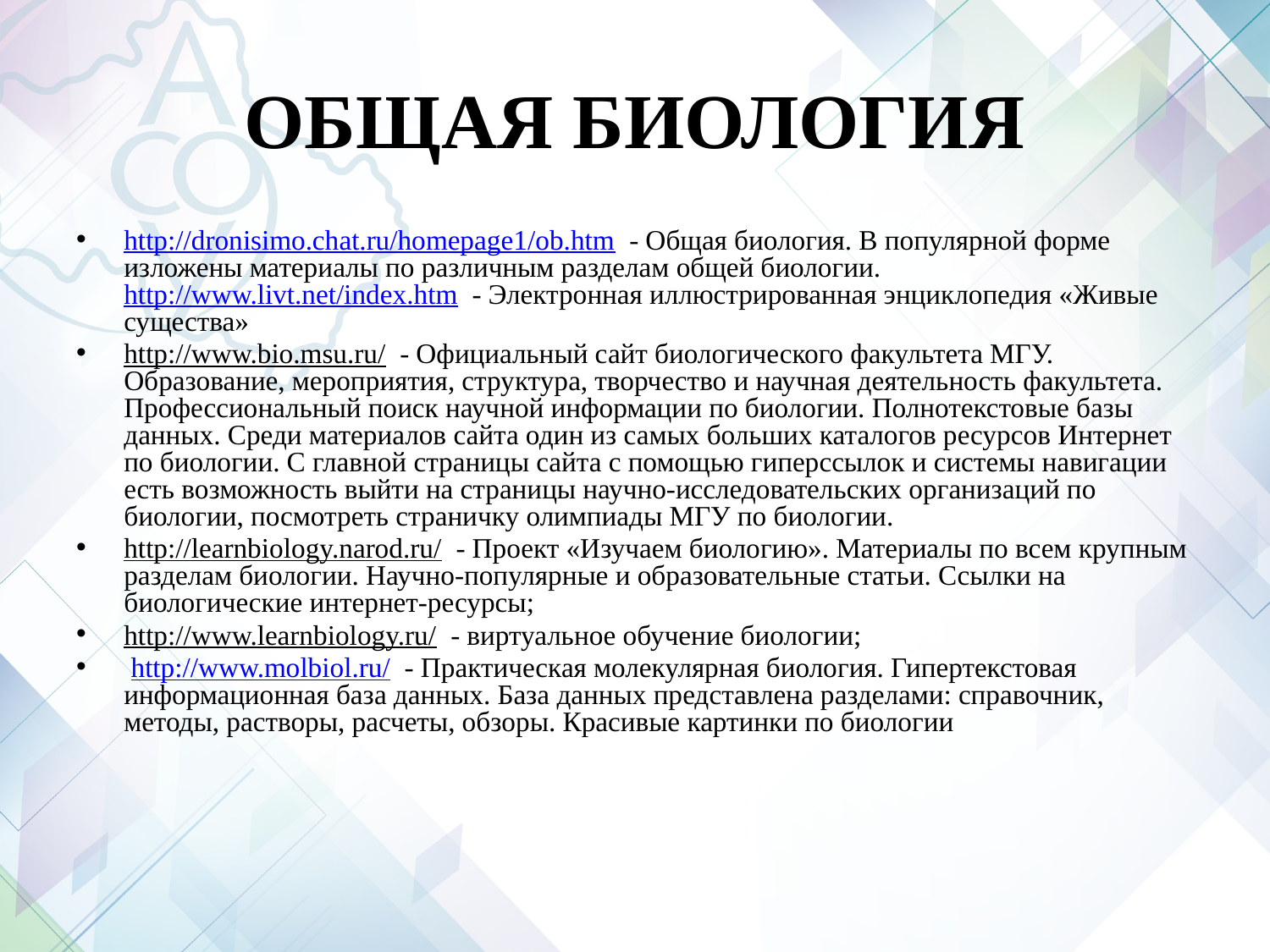

# ОБЩАЯ БИОЛОГИЯ
http://dronisimo.chat.ru/homepage1/ob.htm  - Общая биология. В популярной форме изложены материалы по различным разделам общей биологии. http://www.livt.net/index.htm  - Электронная иллюстрированная энциклопедия «Живые существа»
http://www.bio.msu.ru/  - Официальный сайт биологического факультета МГУ. Образование, мероприятия, структура, творчество и научная деятельность факультета. Профессиональный поиск научной информации по биологии. Полнотекстовые базы данных. Среди материалов сайта один из самых больших каталогов ресурсов Интернет по биологии. С главной страницы сайта с помощью гиперссылок и системы навигации есть возможность выйти на страницы научно-исследовательских организаций по биологии, посмотреть страничку олимпиады МГУ по биологии.
http://learnbiology.narod.ru/  - Проект «Изучаем биологию». Материалы по всем крупным разделам биологии. Научно-популярные и образовательные статьи. Ссылки на биологические интернет-ресурсы;
http://www.learnbiology.ru/  - виртуальное обучение биологии;
 http://www.molbiol.ru/  - Практическая молекулярная биология. Гипертекстовая информационная база данных. База данных представлена разделами: справочник, методы, растворы, расчеты, обзоры. Красивые картинки по биологии